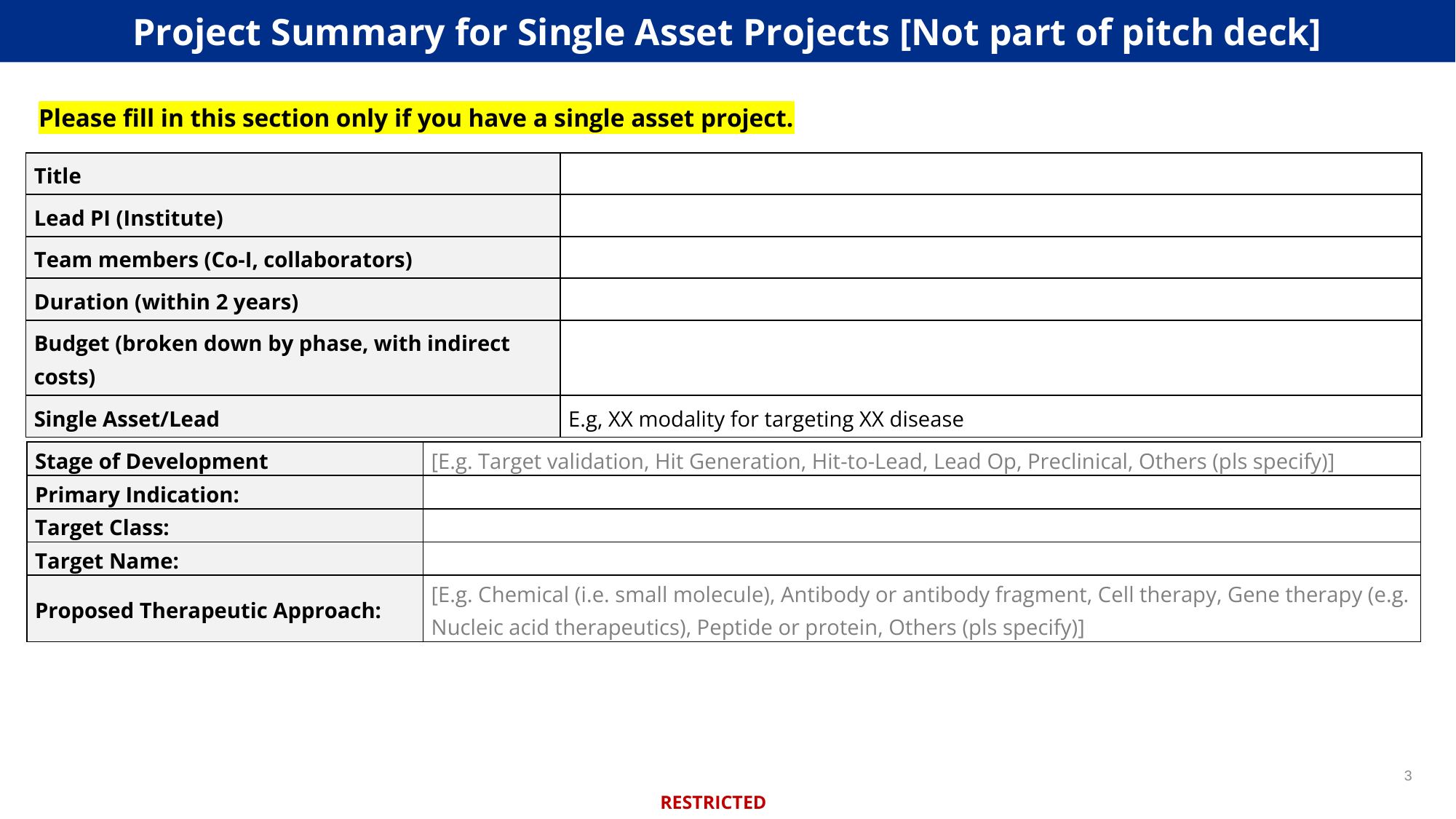

Project Summary for Single Asset Projects [Not part of pitch deck]
Please fill in this section only if you have a single asset project.

| Title |  |
| --- | --- |
| Lead PI (Institute) |  |
| Team members (Co-I, collaborators) |  |
| Duration (within 2 years) |  |
| Budget (broken down by phase, with indirect costs) |  |
| Single Asset/Lead | E.g, XX modality for targeting XX disease |
| Stage of Development | [E.g. Target validation, Hit Generation, Hit-to-Lead, Lead Op, Preclinical, Others (pls specify)] |
| --- | --- |
| Primary Indication: |  |
| Target Class: |  |
| Target Name: |  |
| Proposed Therapeutic Approach: | [E.g. Chemical (i.e. small molecule), Antibody or antibody fragment, Cell therapy, Gene therapy (e.g. Nucleic acid therapeutics), Peptide or protein, Others (pls specify)] |